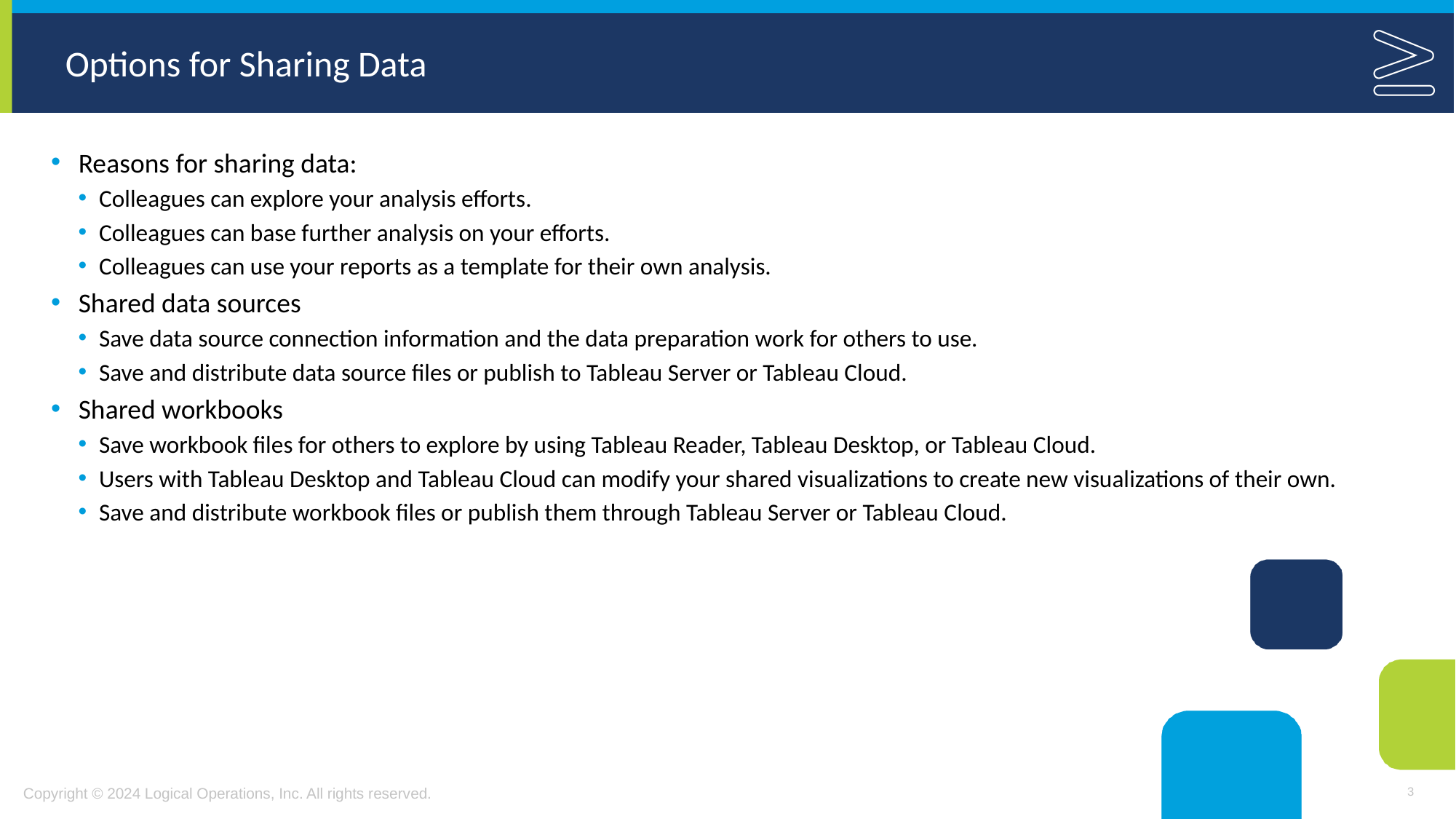

# Options for Sharing Data
Reasons for sharing data:
Colleagues can explore your analysis efforts.
Colleagues can base further analysis on your efforts.
Colleagues can use your reports as a template for their own analysis.
Shared data sources
Save data source connection information and the data preparation work for others to use.
Save and distribute data source files or publish to Tableau Server or Tableau Cloud.
Shared workbooks
Save workbook files for others to explore by using Tableau Reader, Tableau Desktop, or Tableau Cloud.
Users with Tableau Desktop and Tableau Cloud can modify your shared visualizations to create new visualizations of their own.
Save and distribute workbook files or publish them through Tableau Server or Tableau Cloud.
3